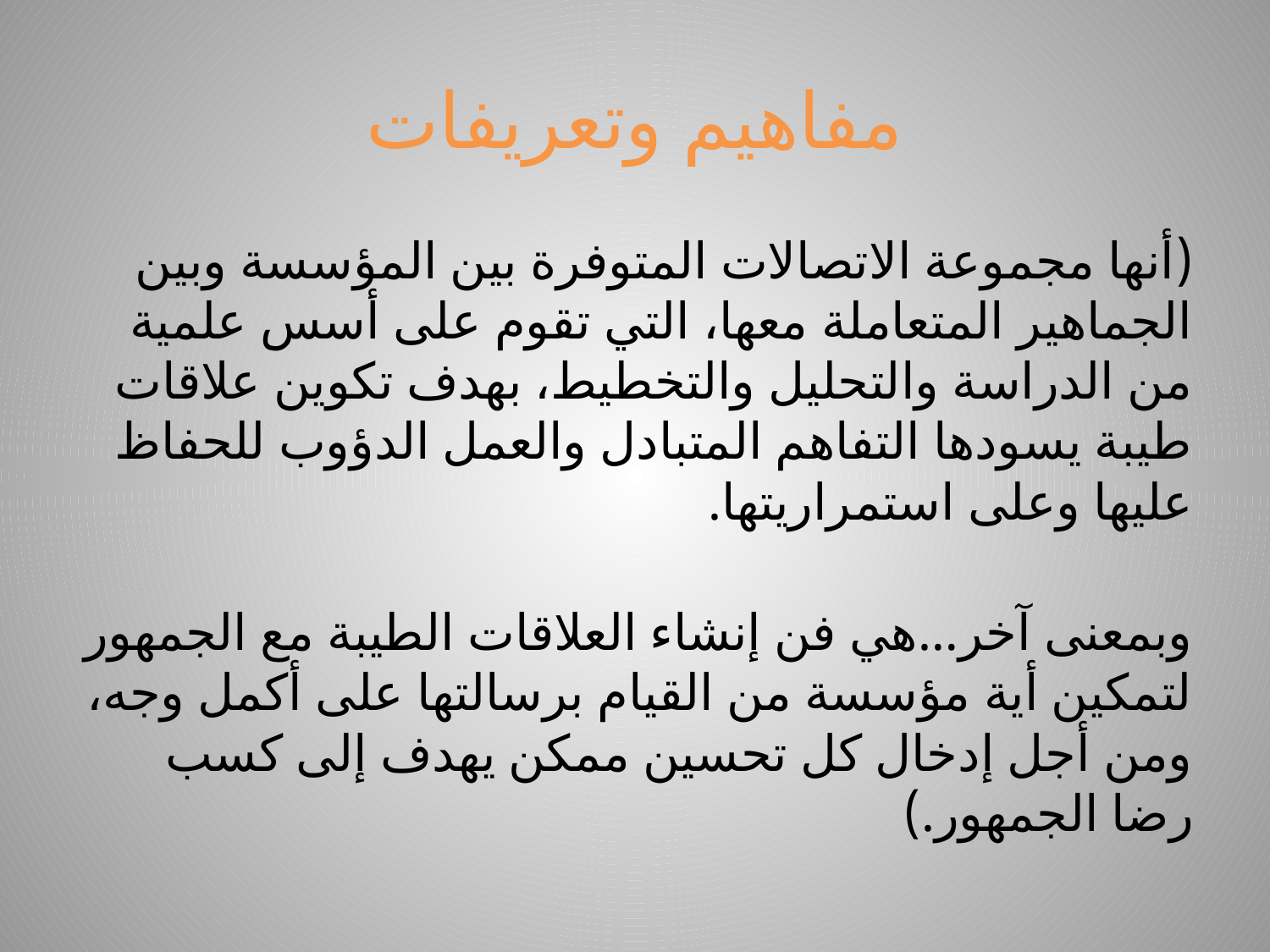

# مفاهيم وتعريفات
(أنها مجموعة الاتصالات المتوفرة بين المؤسسة وبين الجماهير المتعاملة معها، التي تقوم على أسس علمية من الدراسة والتحليل والتخطيط، بهدف تكوين علاقات طيبة يسودها التفاهم المتبادل والعمل الدؤوب للحفاظ عليها وعلى استمراريتها.
وبمعنى آخر…هي فن إنشاء العلاقات الطيبة مع الجمهور لتمكين أية مؤسسة من القيام برسالتها على أكمل وجه، ومن أجل إدخال كل تحسين ممكن يهدف إلى كسب رضا الجمهور.)